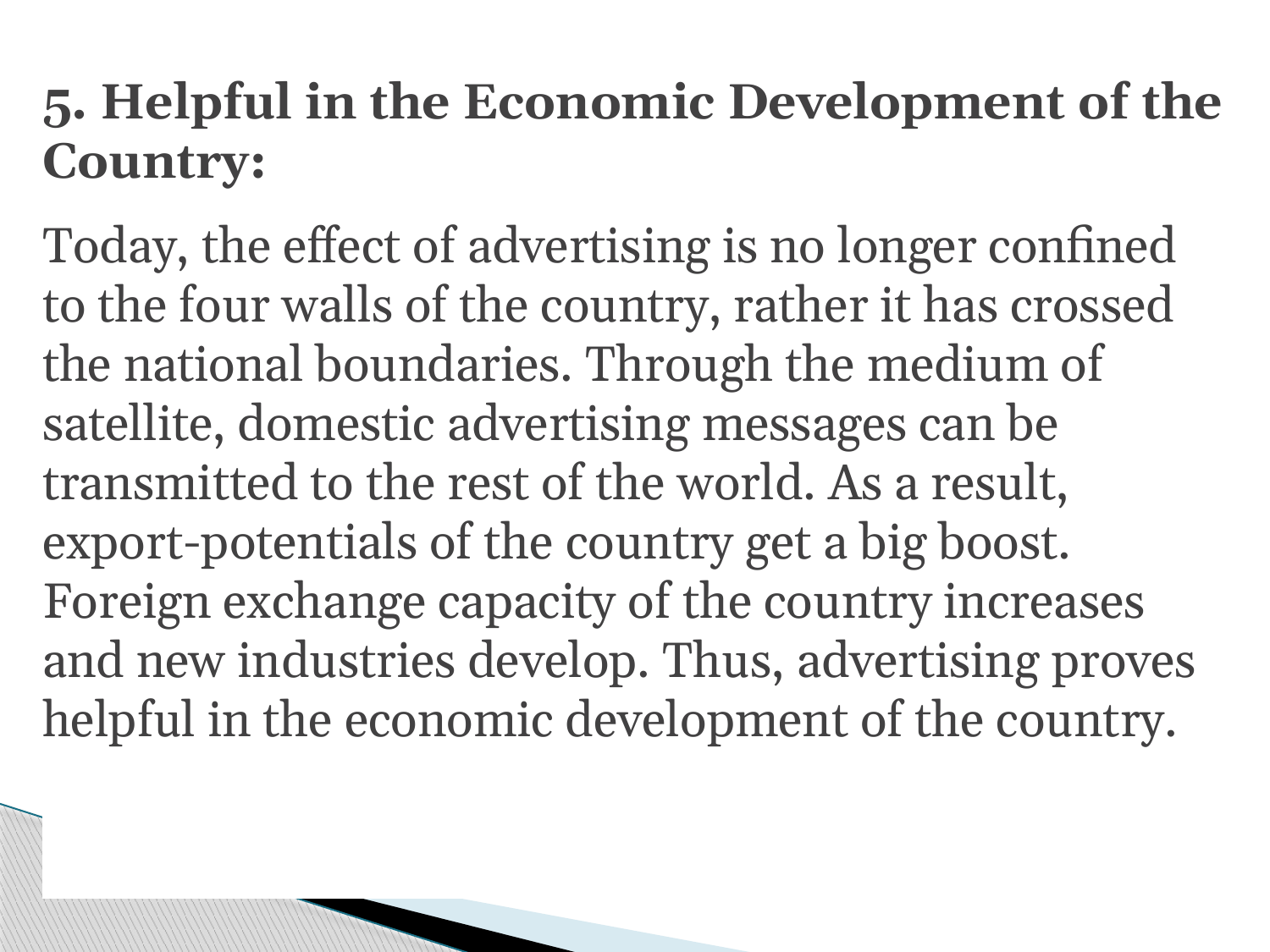

5. Helpful in the Economic Development of the Country:

Today, the effect of advertising is no longer confined to the four walls of the country, rather it has crossed the national boundaries. Through the medium of satellite, domestic advertising messages can be transmitted to the rest of the world. As a result, export-potentials of the country get a big boost. Foreign exchange capacity of the country increases and new industries develop. Thus, advertising proves helpful in the economic development of the country.